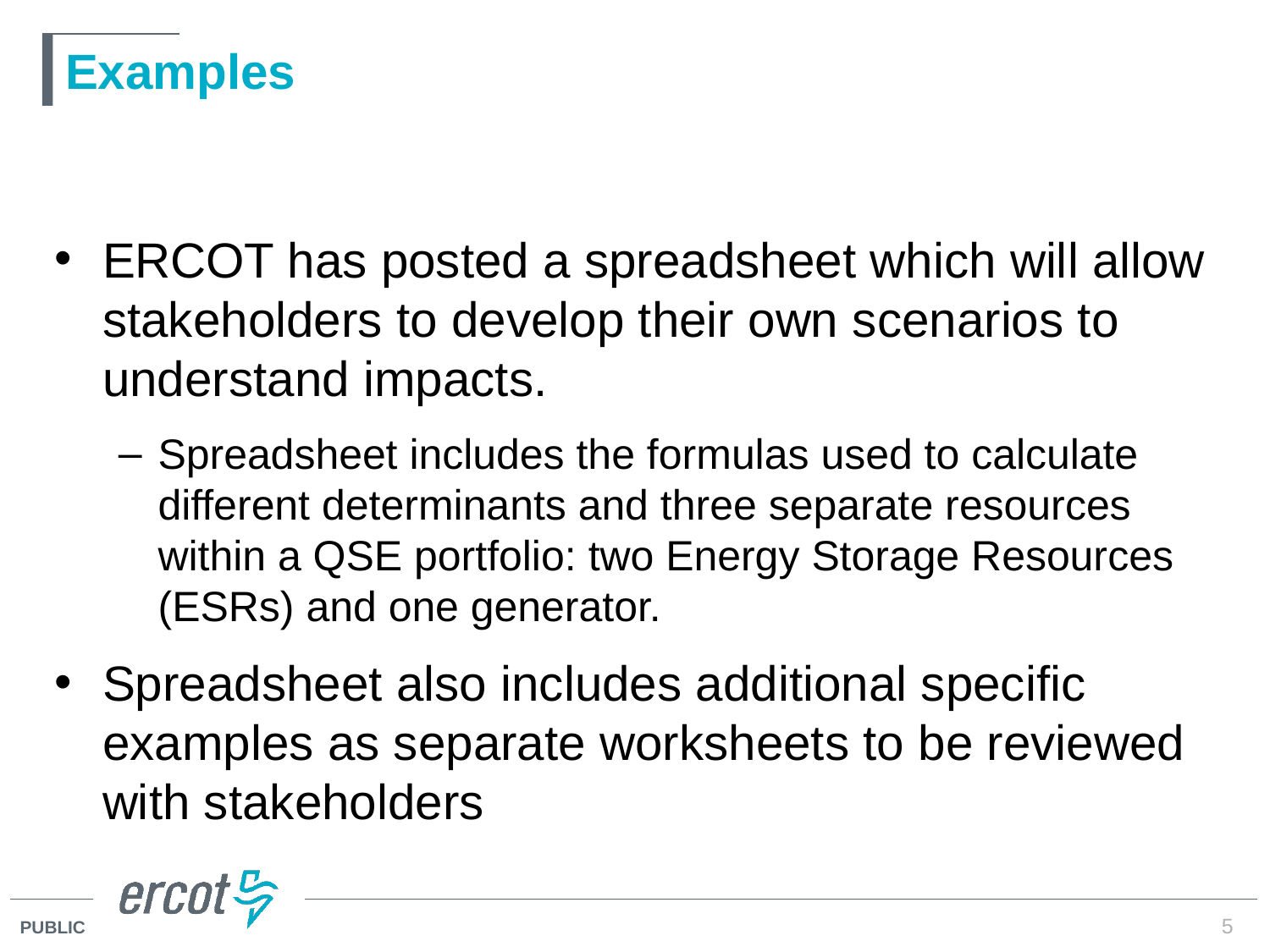

# Examples
ERCOT has posted a spreadsheet which will allow stakeholders to develop their own scenarios to understand impacts.
Spreadsheet includes the formulas used to calculate different determinants and three separate resources within a QSE portfolio: two Energy Storage Resources (ESRs) and one generator.
Spreadsheet also includes additional specific examples as separate worksheets to be reviewed with stakeholders
5